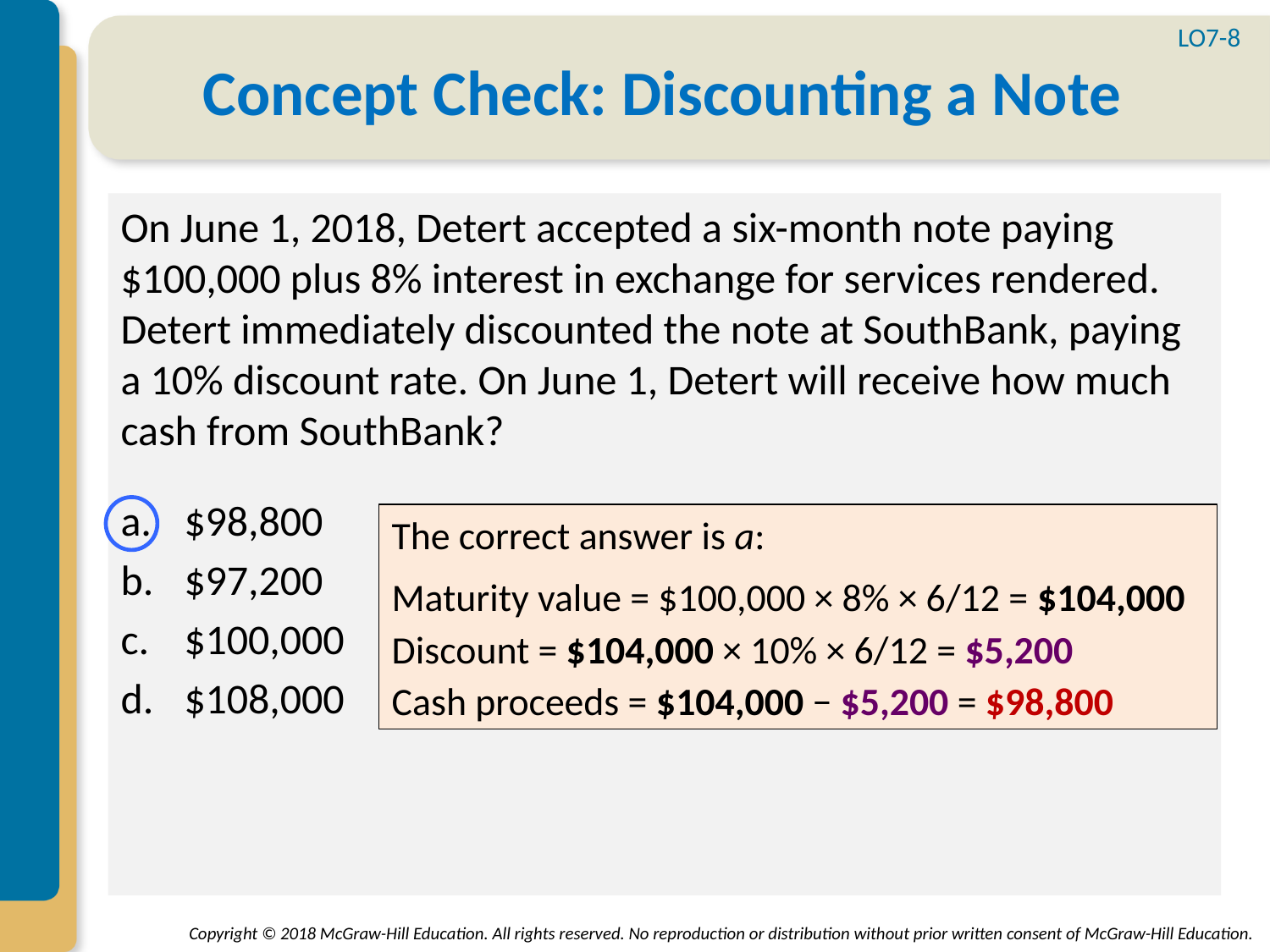

LO7-8
# Concept Check: Discounting a Note
On June 1, 2018, Detert accepted a six-month note paying $100,000 plus 8% interest in exchange for services rendered. Detert immediately discounted the note at SouthBank, paying a 10% discount rate. On June 1, Detert will receive how much cash from SouthBank?
$98,800
$97,200
$100,000
$108,000

The correct answer is a:
Maturity value = $100,000 × 8% × 6/12 = $104,000
Discount = $104,000 × 10% × 6/12 = $5,200
Cash proceeds = $104,000 − $5,200 = $98,800